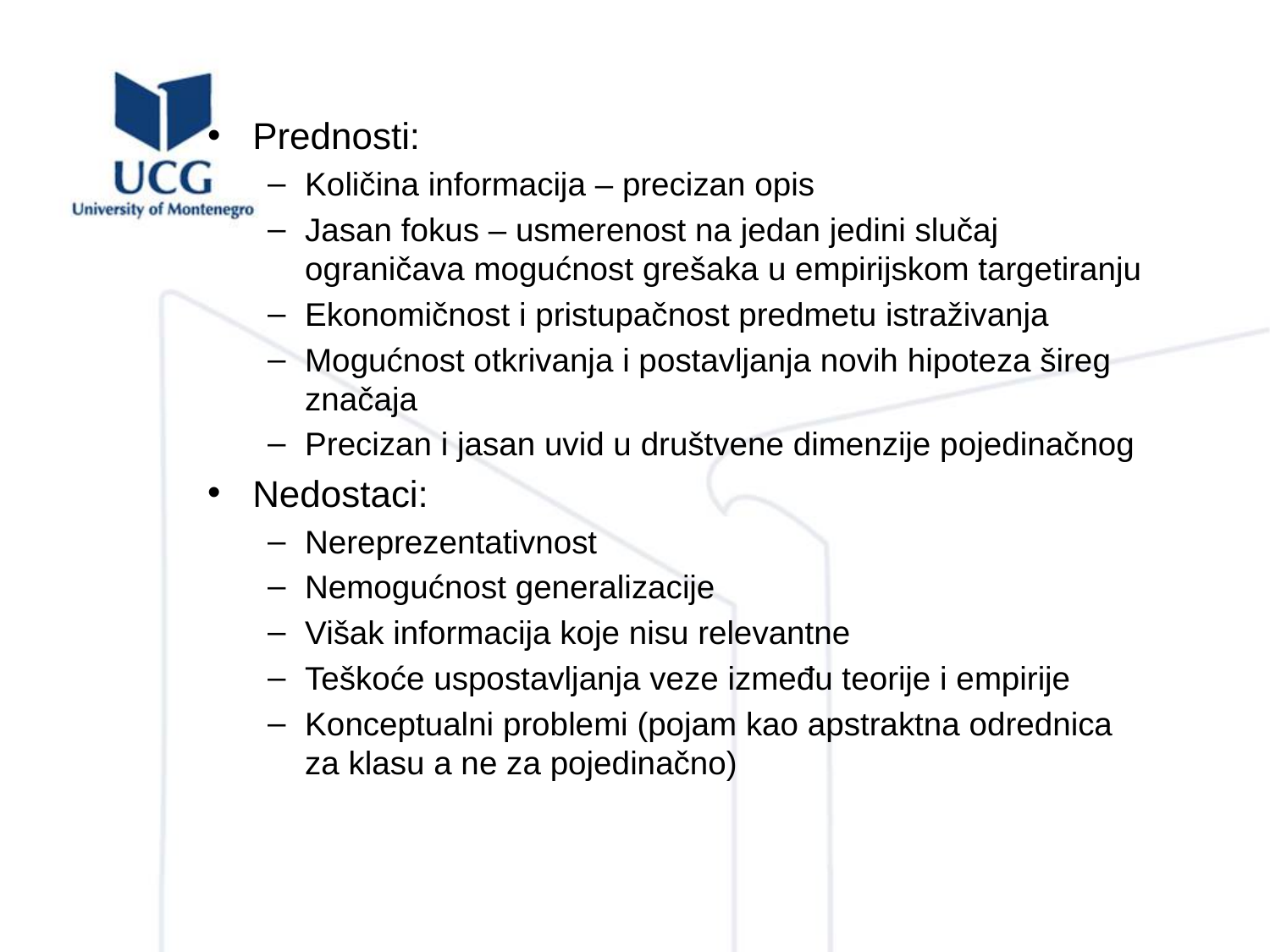

Prednosti:
Količina informacija – precizan opis
Jasan fokus – usmerenost na jedan jedini slučaj ograničava mogućnost grešaka u empirijskom targetiranju
Ekonomičnost i pristupačnost predmetu istraživanja
Mogućnost otkrivanja i postavljanja novih hipoteza šireg značaja
Precizan i jasan uvid u društvene dimenzije pojedinačnog
Nedostaci:
Nereprezentativnost
Nemogućnost generalizacije
Višak informacija koje nisu relevantne
Teškoće uspostavljanja veze između teorije i empirije
Konceptualni problemi (pojam kao apstraktna odrednica za klasu a ne za pojedinačno)